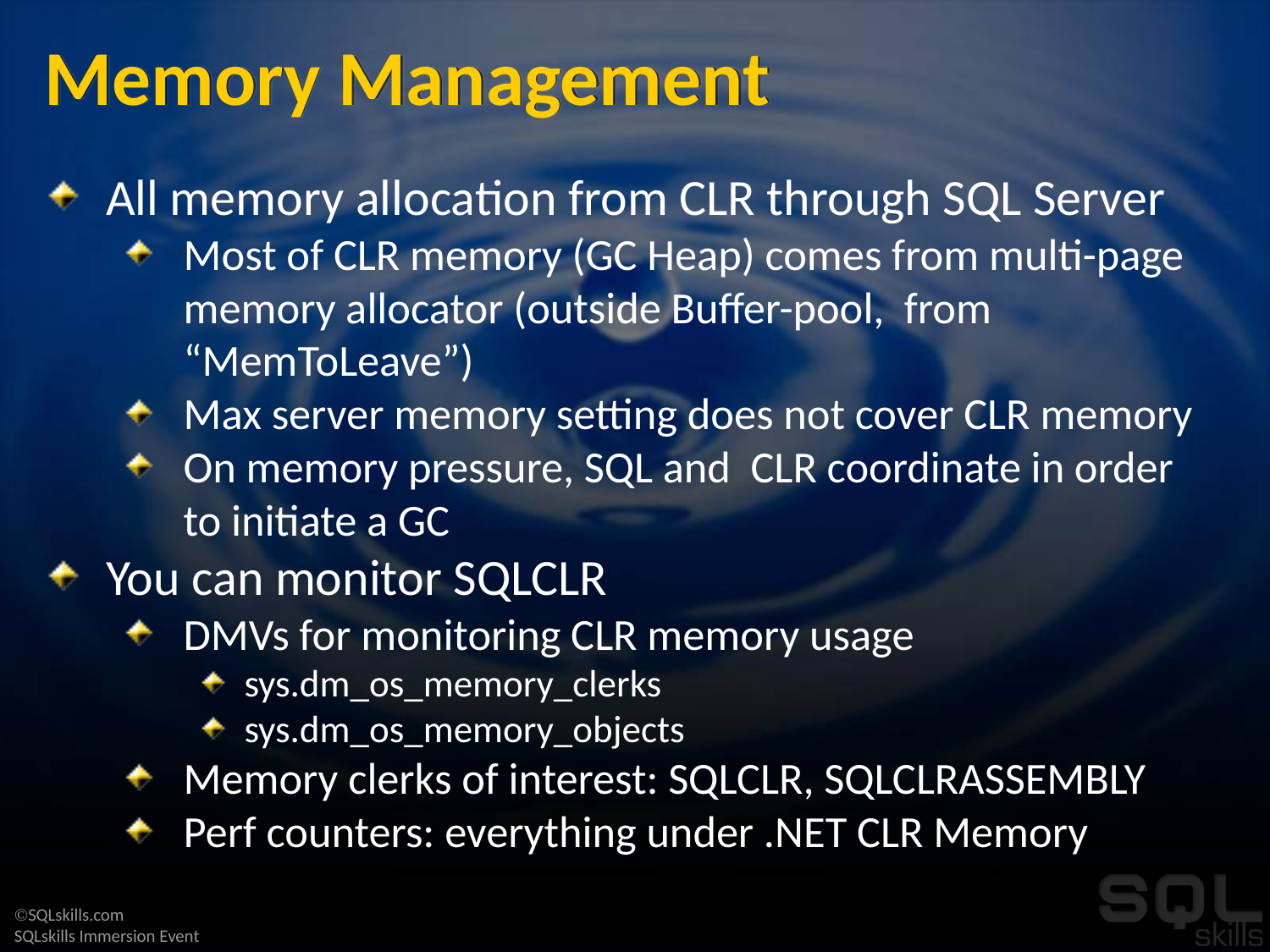

# Memory Management
All memory allocation from CLR through SQL Server
Most of CLR memory (GC Heap) comes from multi-page memory allocator (outside Buffer-pool,  from “MemToLeave”)
Max server memory setting does not cover CLR memory
On memory pressure, SQL and  CLR coordinate in order to initiate a GC
You can monitor SQLCLR
DMVs for monitoring CLR memory usage
sys.dm_os_memory_clerks
sys.dm_os_memory_objects
Memory clerks of interest: SQLCLR, SQLCLRASSEMBLY
Perf counters: everything under .NET CLR Memory